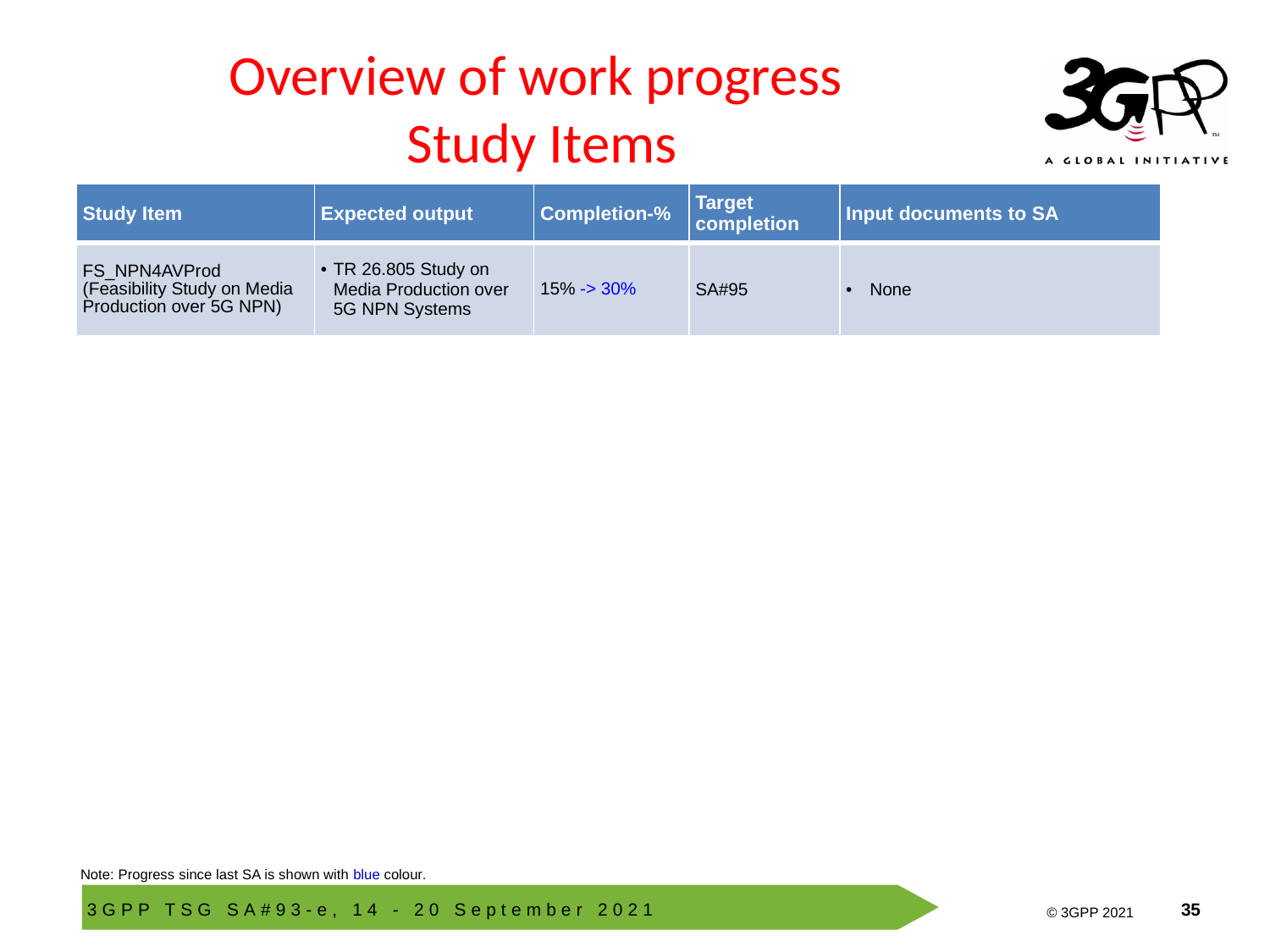

# Overview of work progress Study Items
| Study Item | Expected output | Completion-% | Target completion | Input documents to SA |
| --- | --- | --- | --- | --- |
| FS\_NPN4AVProd (Feasibility Study on Media Production over 5G NPN) | TR 26.805 Study on Media Production over 5G NPN Systems | 15% -> 30% | SA#95 | None |

Note: Progress since last SA is shown with blue colour.